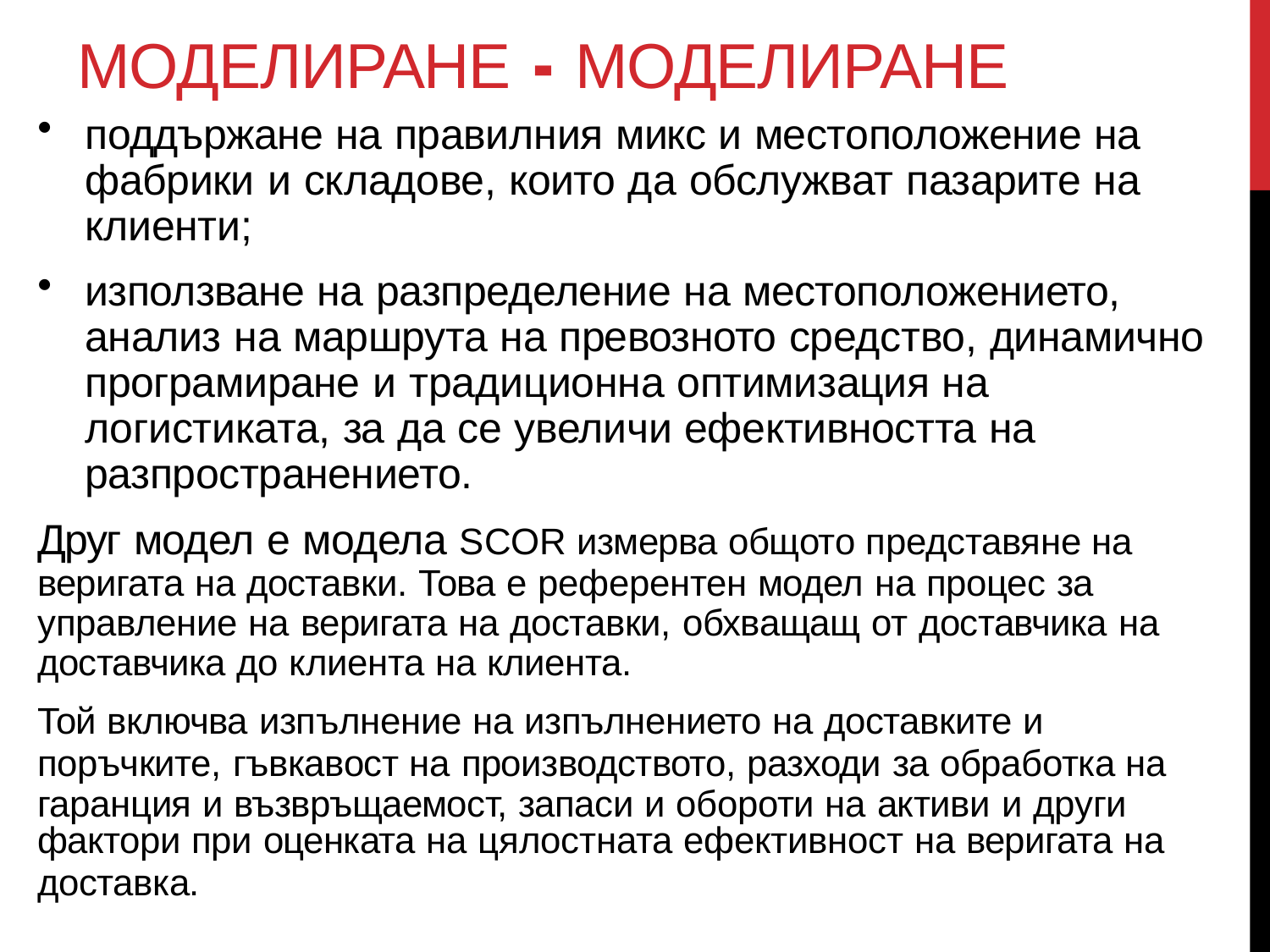

# МОДЕЛИРАНЕ - МОДЕЛИРАНЕ
поддържане на правилния микс и местоположение на  фабрики и складове, които да обслужват пазарите на  клиенти;
използване на разпределение на местоположението,  анализ на маршрута на превозното средство, динамично  програмиране и традиционна оптимизация на  логистиката, за да се увеличи ефективността на  разпространението.
Друг модел е модела SCOR измерва общото представяне на  веригата на доставки. Това е референтен модел на процес за  управление на веригата на доставки, обхващащ от доставчика на  доставчика до клиента на клиента.
Той включва изпълнение на изпълнението на доставките и
поръчките, гъвкавост на производството, разходи за обработка на  гаранция и възвръщаемост, запаси и обороти на активи и други
фактори при оценката на цялостната ефективност на веригата на
доставка.